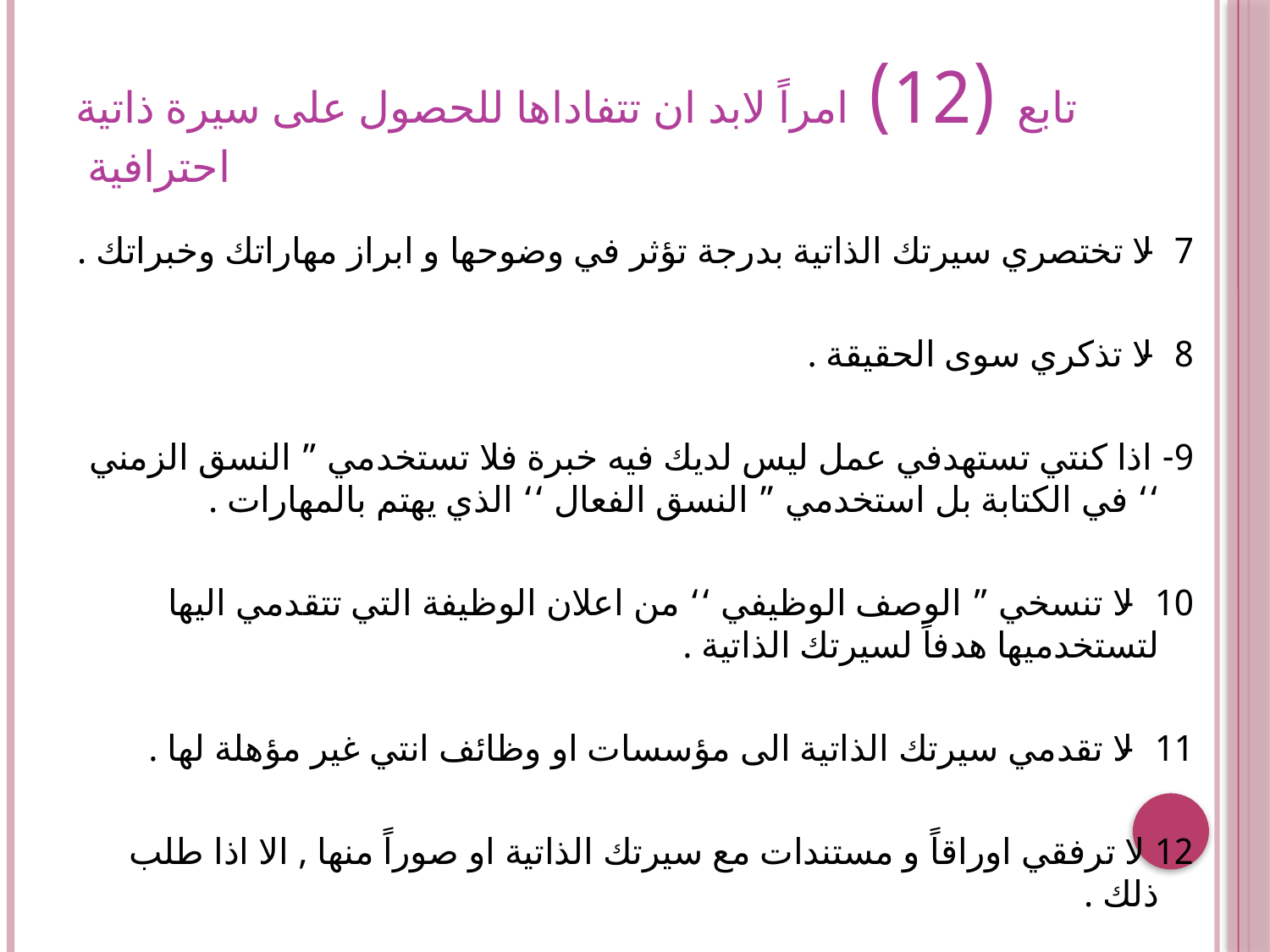

# تابع (12) امراً لابد ان تتفاداها للحصول على سيرة ذاتية احترافية
7- لا تختصري سيرتك الذاتية بدرجة تؤثر في وضوحها و ابراز مهاراتك وخبراتك .

8- لا تذكري سوى الحقيقة .

9- اذا كنتي تستهدفي عمل ليس لديك فيه خبرة فلا تستخدمي ” النسق الزمني ‘‘ في الكتابة بل استخدمي ” النسق الفعال ‘‘ الذي يهتم بالمهارات .

10- لا تنسخي ” الوصف الوظيفي ‘‘ من اعلان الوظيفة التي تتقدمي اليها لتستخدميها هدفاً لسيرتك الذاتية .

11- لا تقدمي سيرتك الذاتية الى مؤسسات او وظائف انتي غير مؤهلة لها .

12 لا ترفقي اوراقاً و مستندات مع سيرتك الذاتية او صوراً منها , الا اذا طلب ذلك .